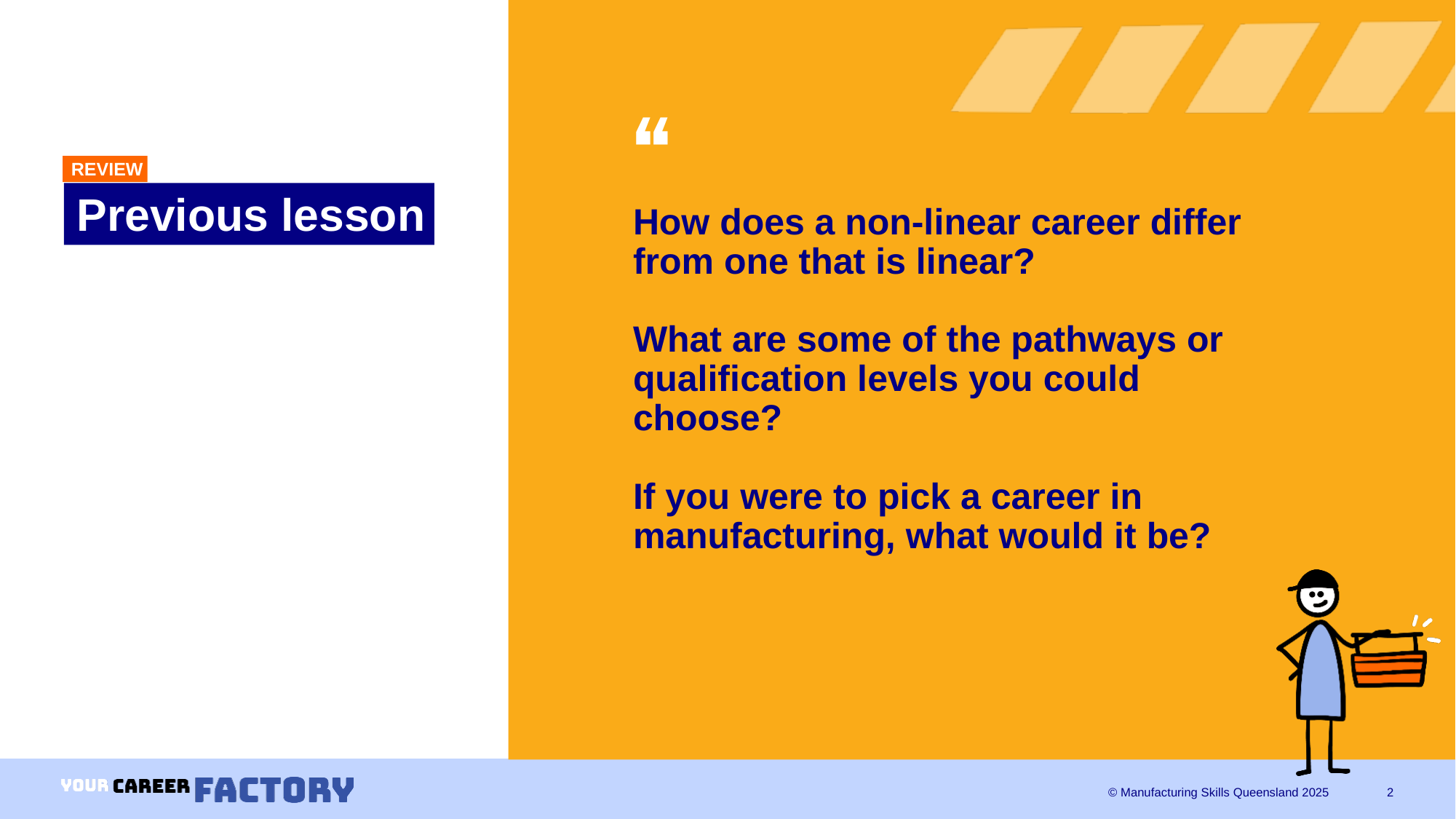

REVIEW
Previous lesson
# How does a non-linear career differ from one that is linear? What are some of the pathways or qualification levels you could choose? If you were to pick a career in manufacturing, what would it be?